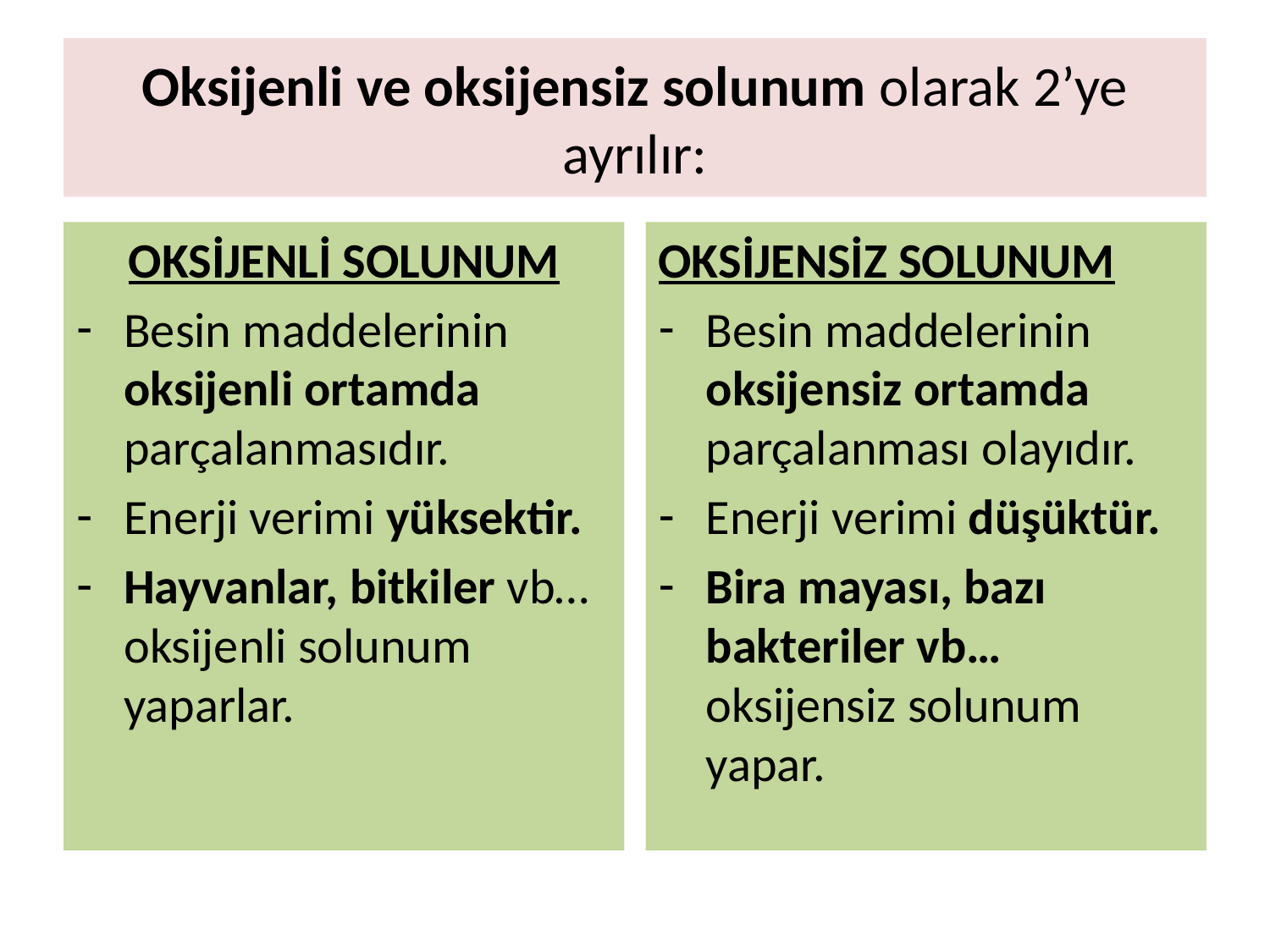

# Oksijenli ve oksijensiz solunum olarak 2’ye ayrılır:
OKSİJENLİ SOLUNUM
Besin maddelerinin oksijenli ortamda parçalanmasıdır.
Enerji verimi yüksektir.
Hayvanlar, bitkiler vb… oksijenli solunum yaparlar.
OKSİJENSİZ SOLUNUM
Besin maddelerinin oksijensiz ortamda parçalanması olayıdır.
Enerji verimi düşüktür.
Bira mayası, bazı bakteriler vb… oksijensiz solunum yapar.